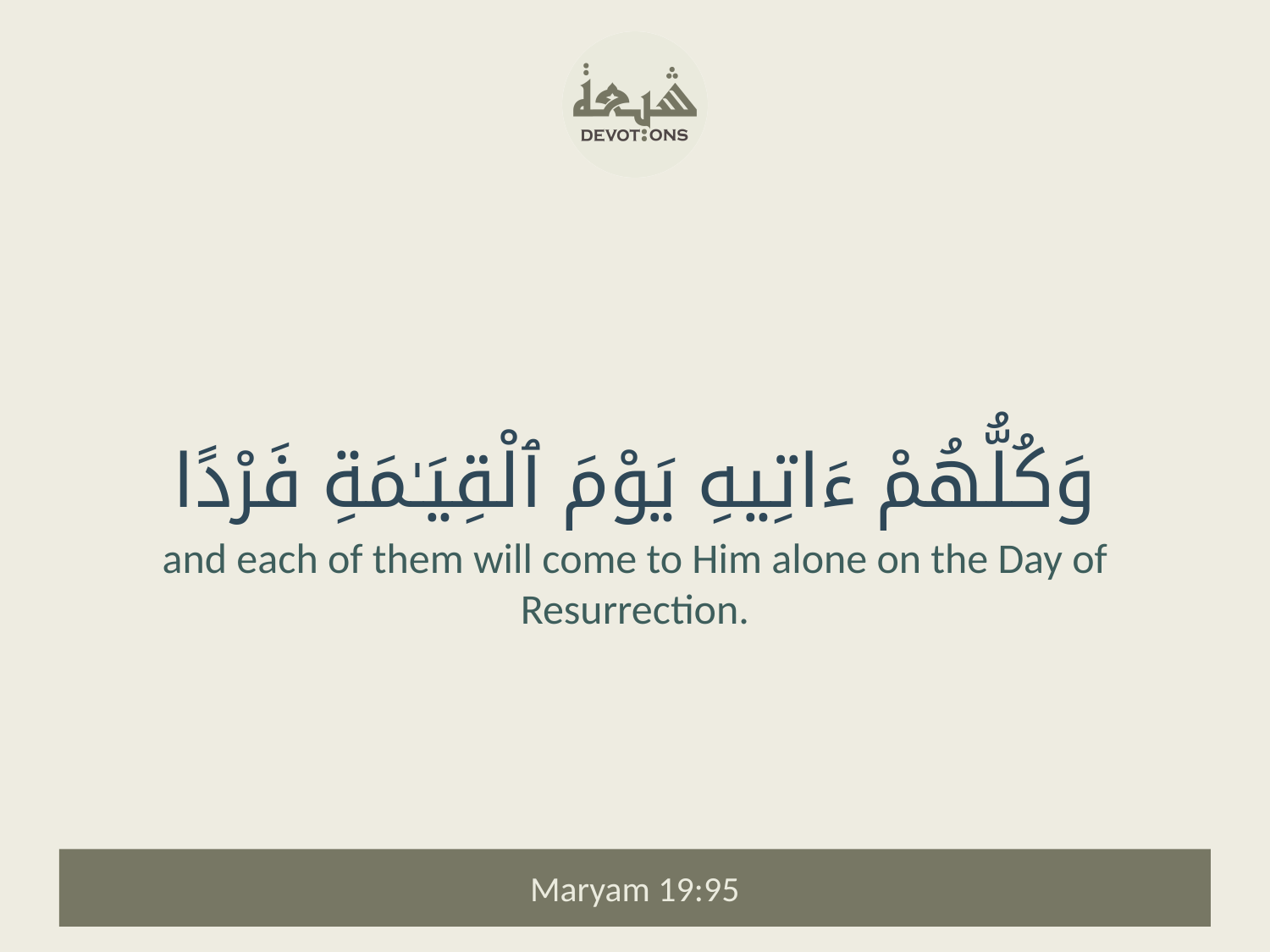

وَكُلُّهُمْ ءَاتِيهِ يَوْمَ ٱلْقِيَـٰمَةِ فَرْدًا
and each of them will come to Him alone on the Day of Resurrection.
Maryam 19:95